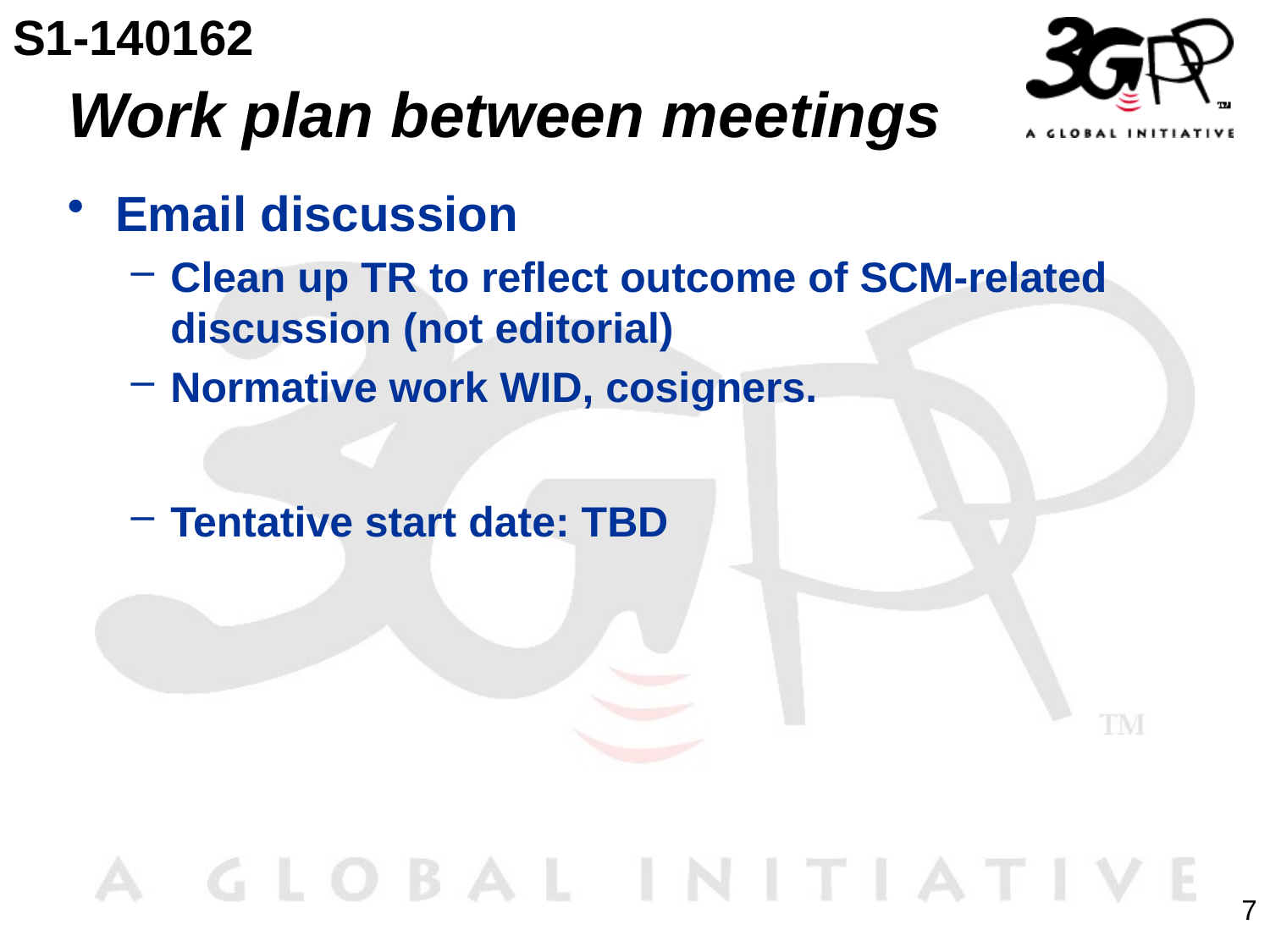

S1-140162
# Work plan between meetings
Email discussion
Clean up TR to reflect outcome of SCM-related discussion (not editorial)
Normative work WID, cosigners.

Tentative start date: TBD
7